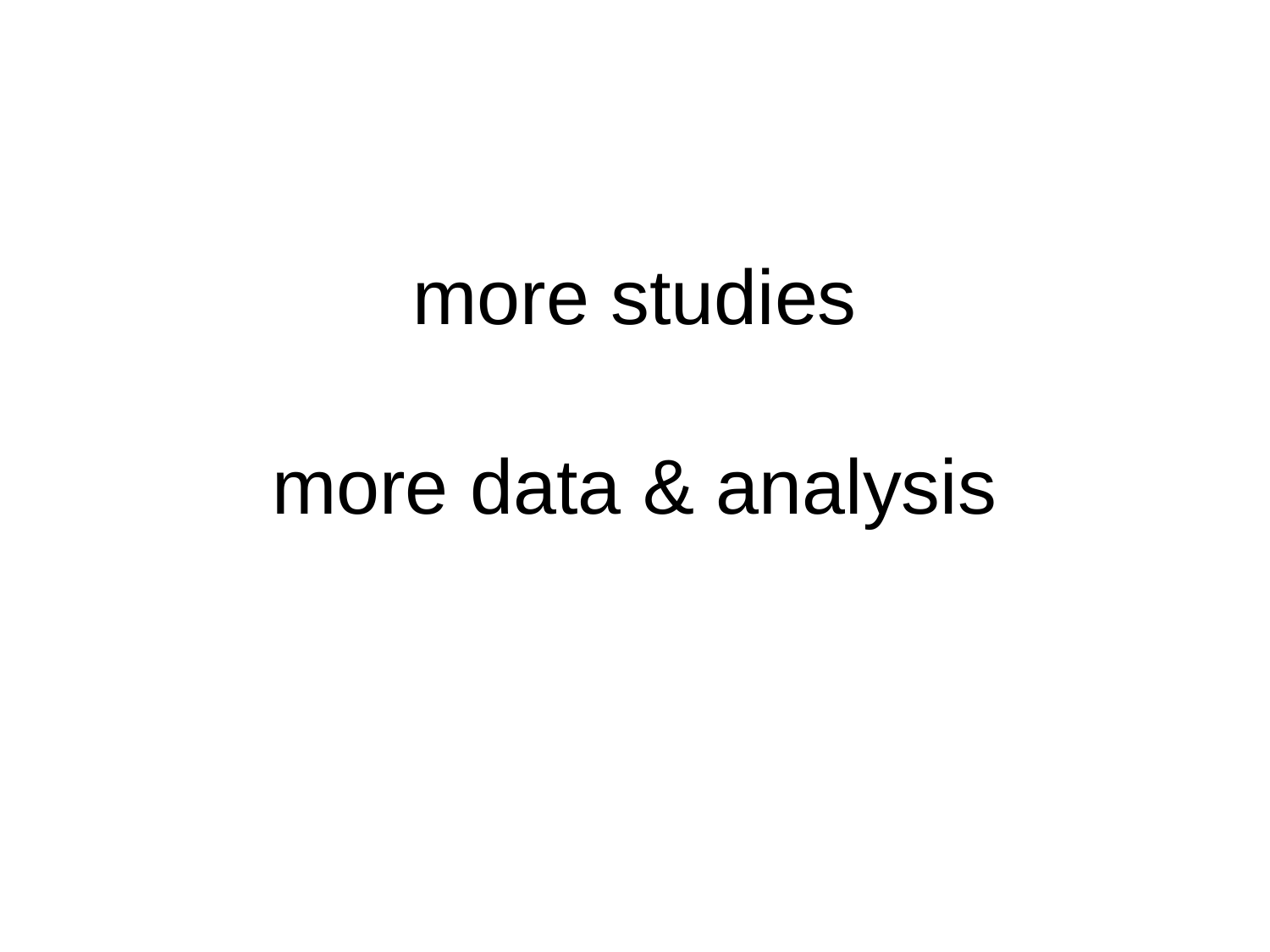

# more studies
more data & analysis